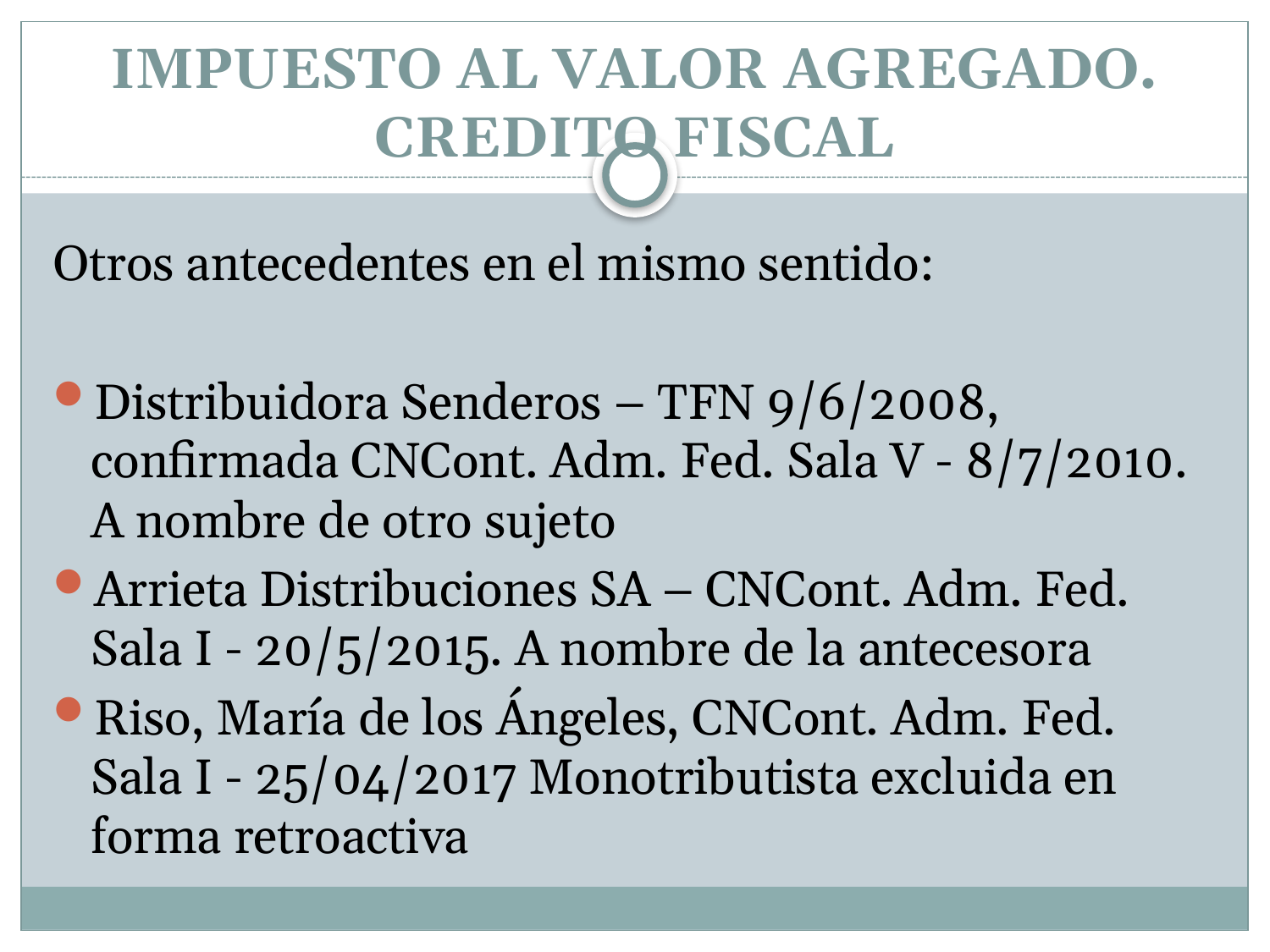

# IMPUESTO AL VALOR AGREGADO. CREDITO FISCAL
Otros antecedentes en el mismo sentido:

Distribuidora Senderos – TFN 9/6/2008, confirmada CNCont. Adm. Fed. Sala V - 8/7/2010. A nombre de otro sujeto
Arrieta Distribuciones SA – CNCont. Adm. Fed. Sala I - 20/5/2015. A nombre de la antecesora
Riso, María de los Ángeles, CNCont. Adm. Fed. Sala I - 25/04/2017 Monotributista excluida en forma retroactiva